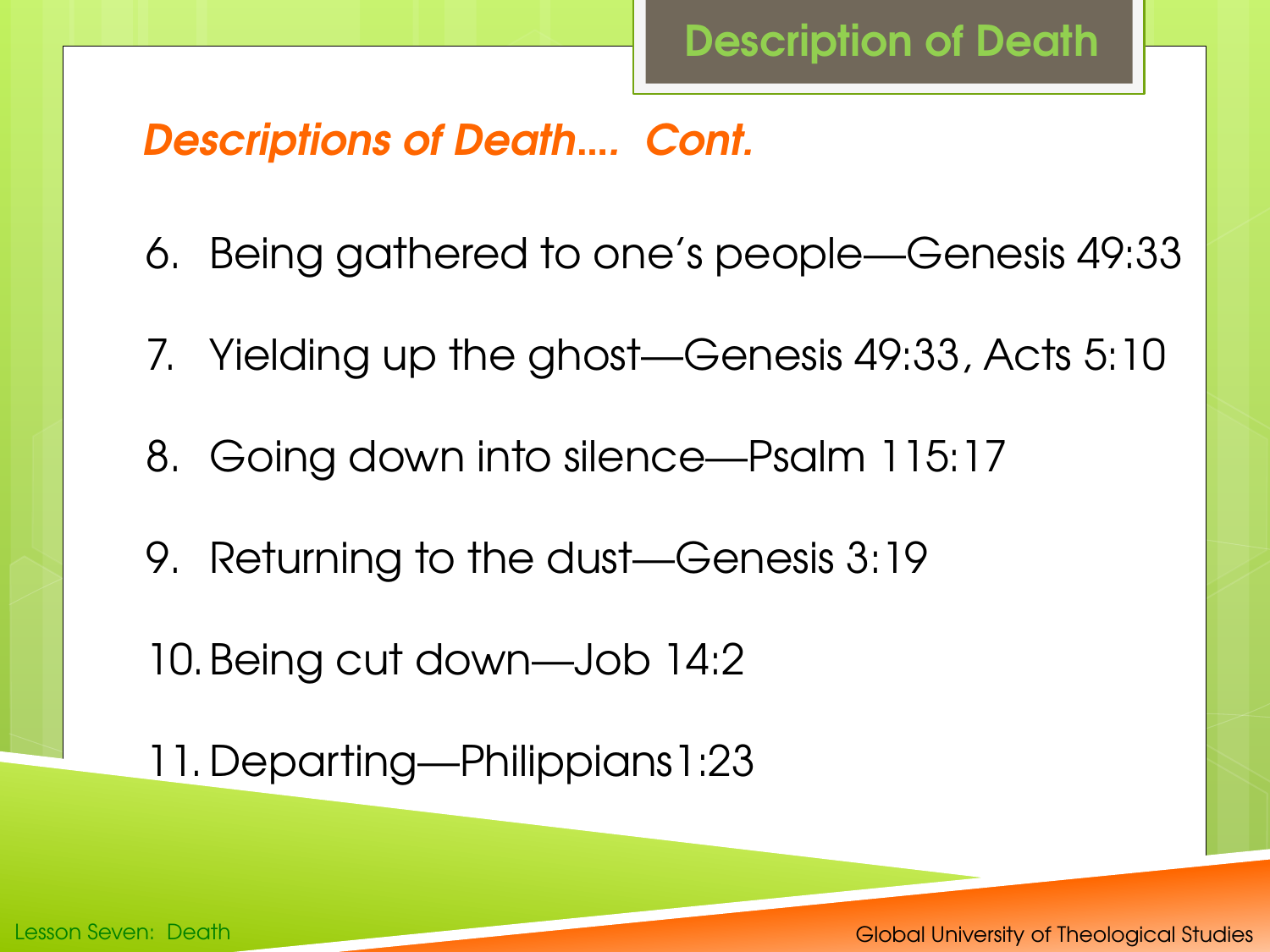

Description of Death
Descriptions of Death….  Cont.
Being gathered to one’s people—Genesis 49:33
Yielding up the ghost—Genesis 49:33, Acts 5:10
Going down into silence—Psalm 115:17
Returning to the dust—Genesis 3:19
Being cut down—Job 14:2
Departing—Philippians1:23

 Global University of Theological Studies
Lesson Seven:  Death